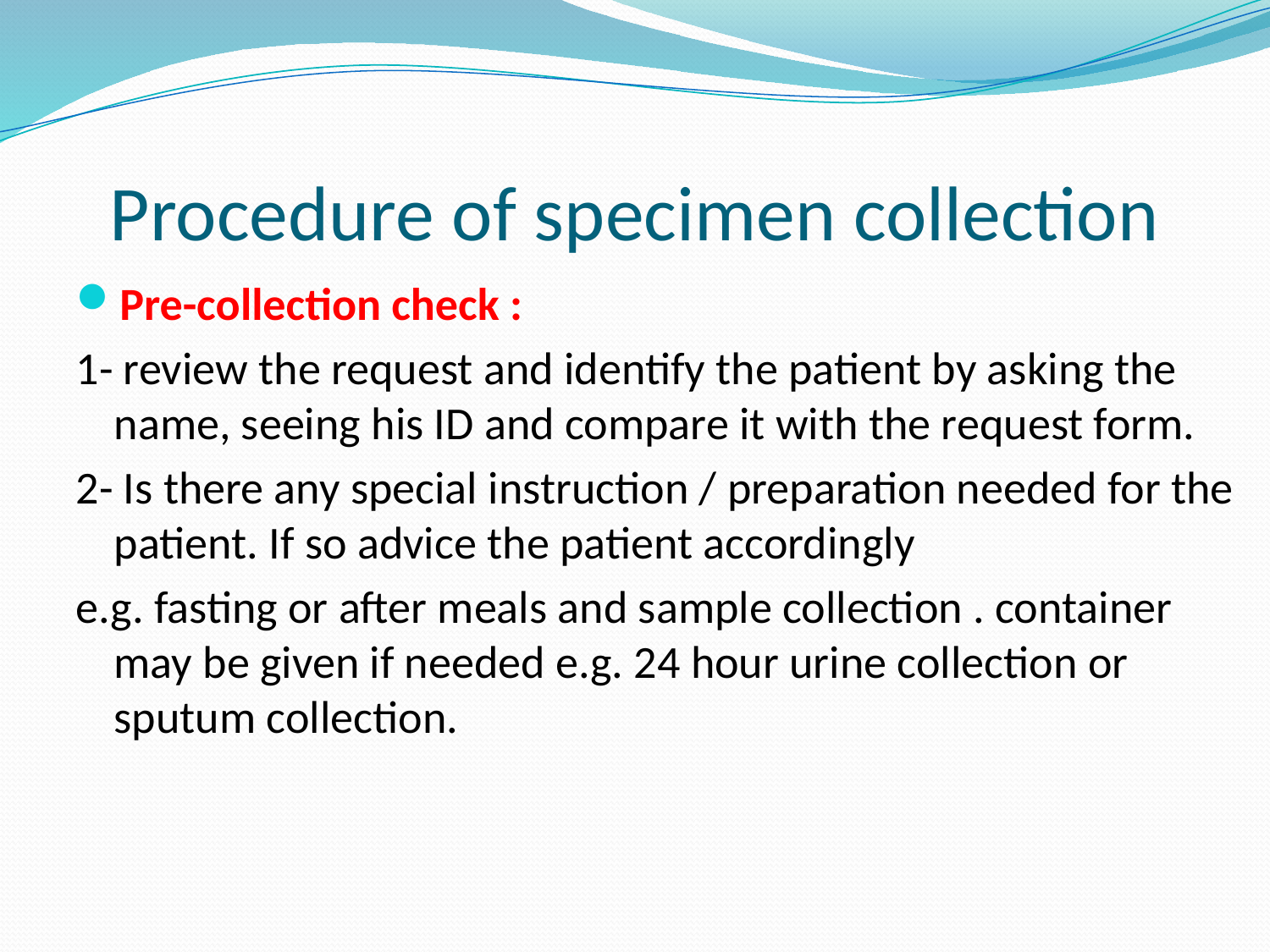

# Procedure of specimen collection
Pre-collection check :
1- review the request and identify the patient by asking the name, seeing his ID and compare it with the request form.
2- Is there any special instruction / preparation needed for the patient. If so advice the patient accordingly
e.g. fasting or after meals and sample collection . container may be given if needed e.g. 24 hour urine collection or sputum collection.